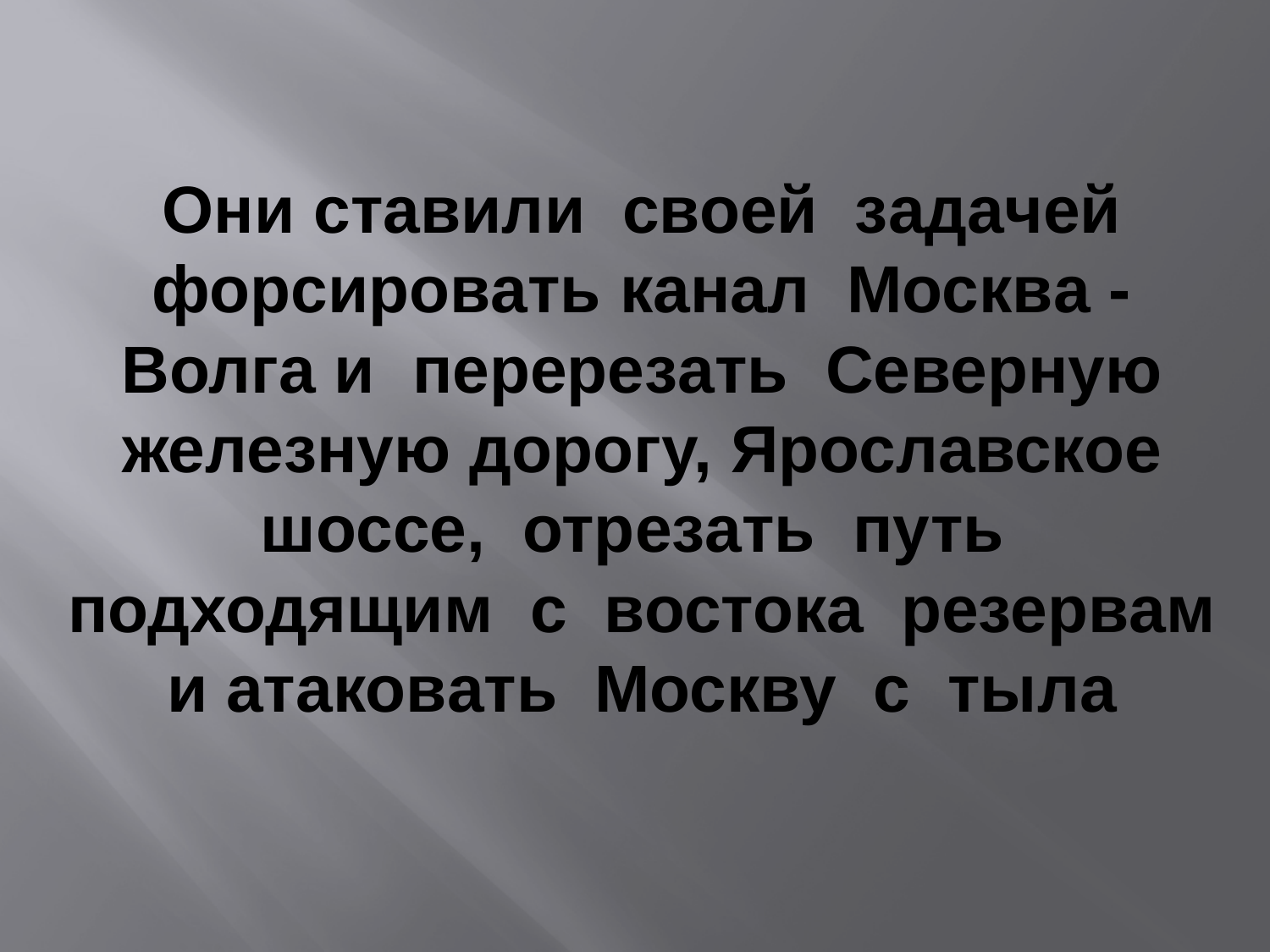

# Они стaвили  своей  зaдaчей  форсировaть кaнaл  Москвa - Волгa и  перерезaть  Северную железную дорогу, Ярослaвское шоссе,  отрезaть  путь  подходящим  с  востокa  резервaм и aтaковaть  Москву  с  тылa